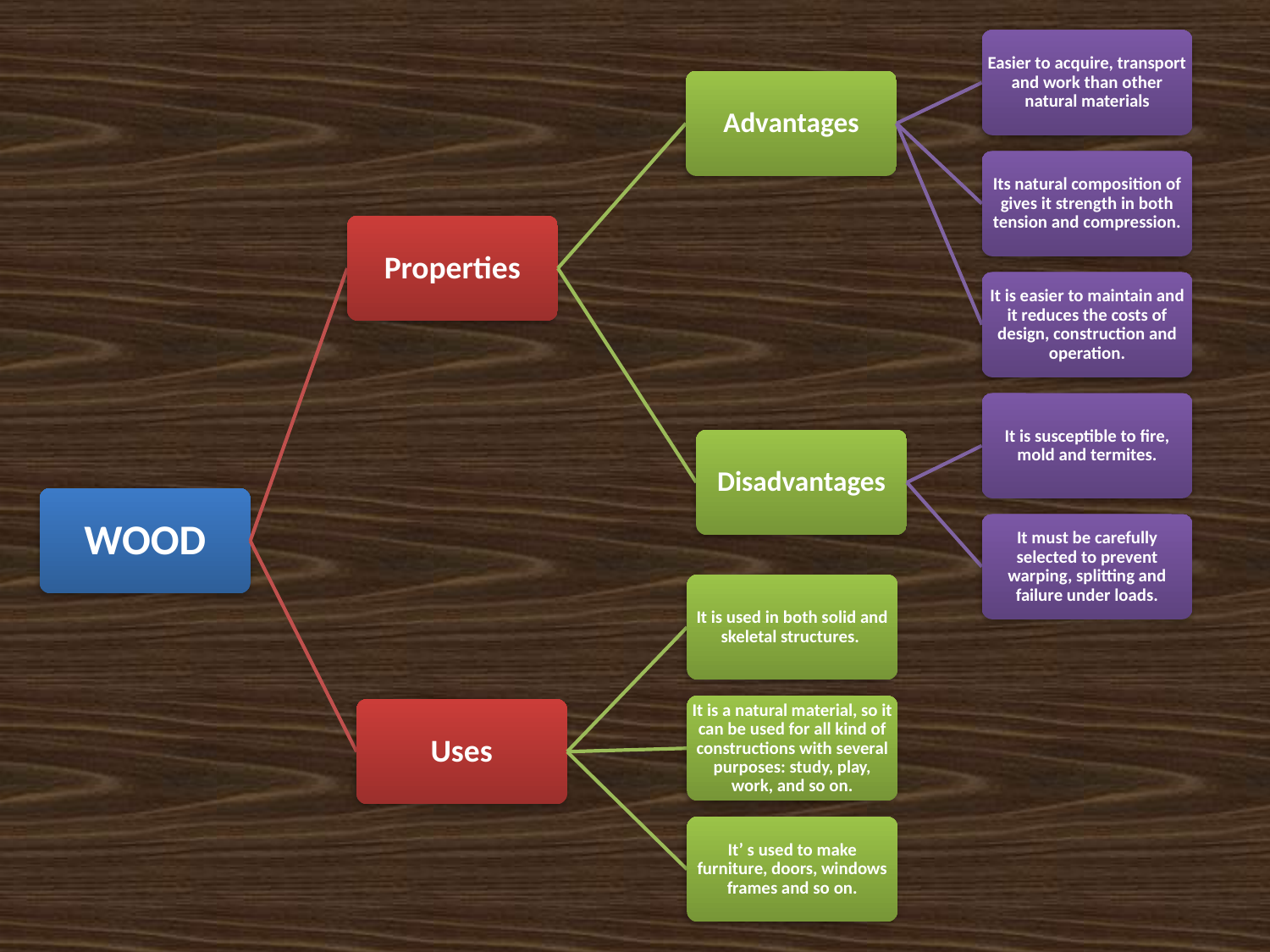

WOOD

Properties

Advantages

Easier to acquire, transport and work than other natural materials

Its natural composition of gives it strength in both tension and compression.

It is easier to maintain and it reduces the costs of design, construction and operation.

Disadvantages

It is susceptible to fire, mold and termites.

It must be carefully selected to prevent warping, splitting and failure under loads.

Uses

It is used in both solid and skeletal structures.

It is a natural material, so it can be used for all kind of constructions with several purposes: study, play, work, and so on.

It’ s used to make furniture, doors, windows frames and so on.